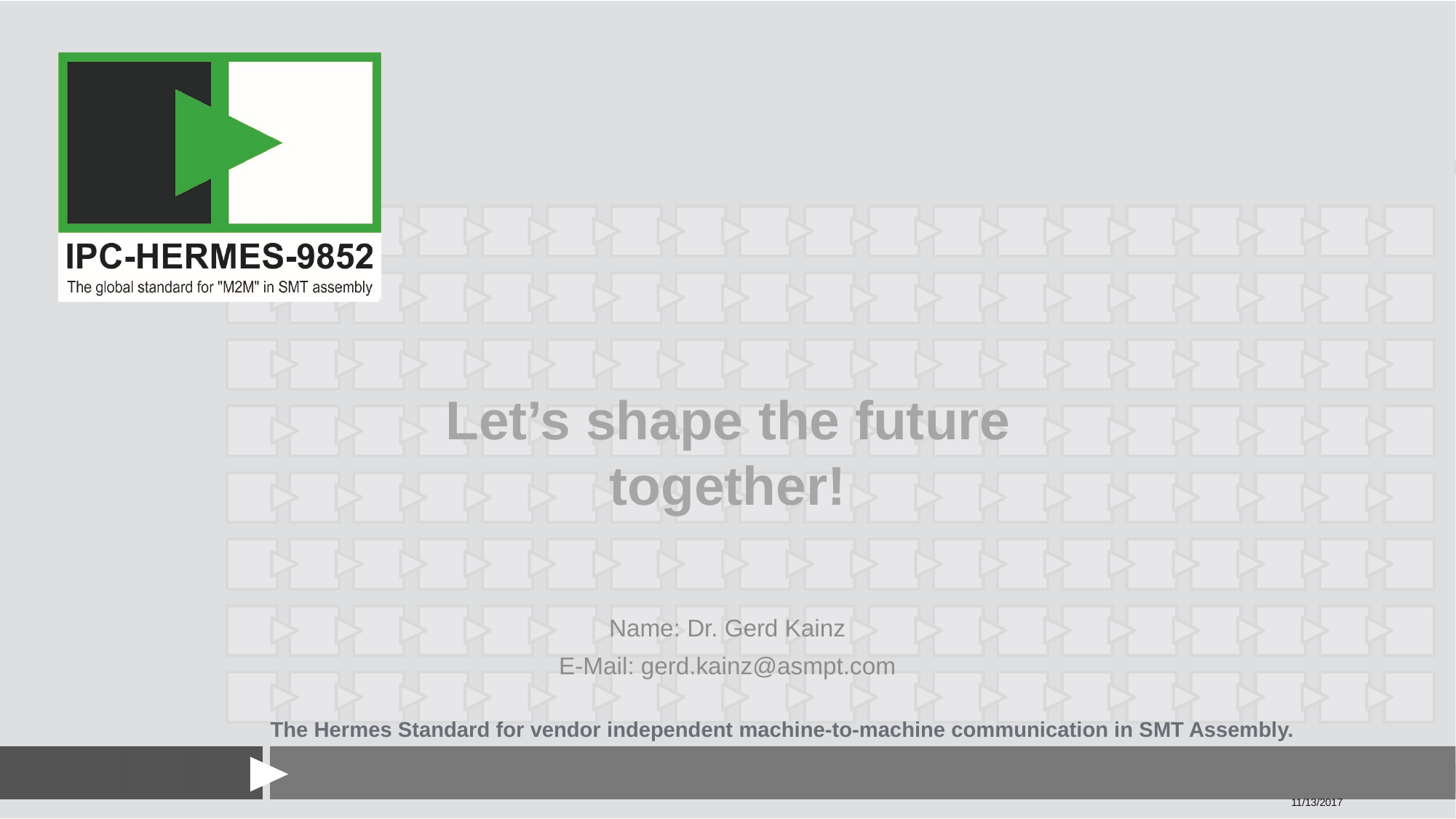

Let’s shape the future
together!
Name: Dr. Gerd Kainz
E-Mail: gerd.kainz@asmpt.com
11/13/2017